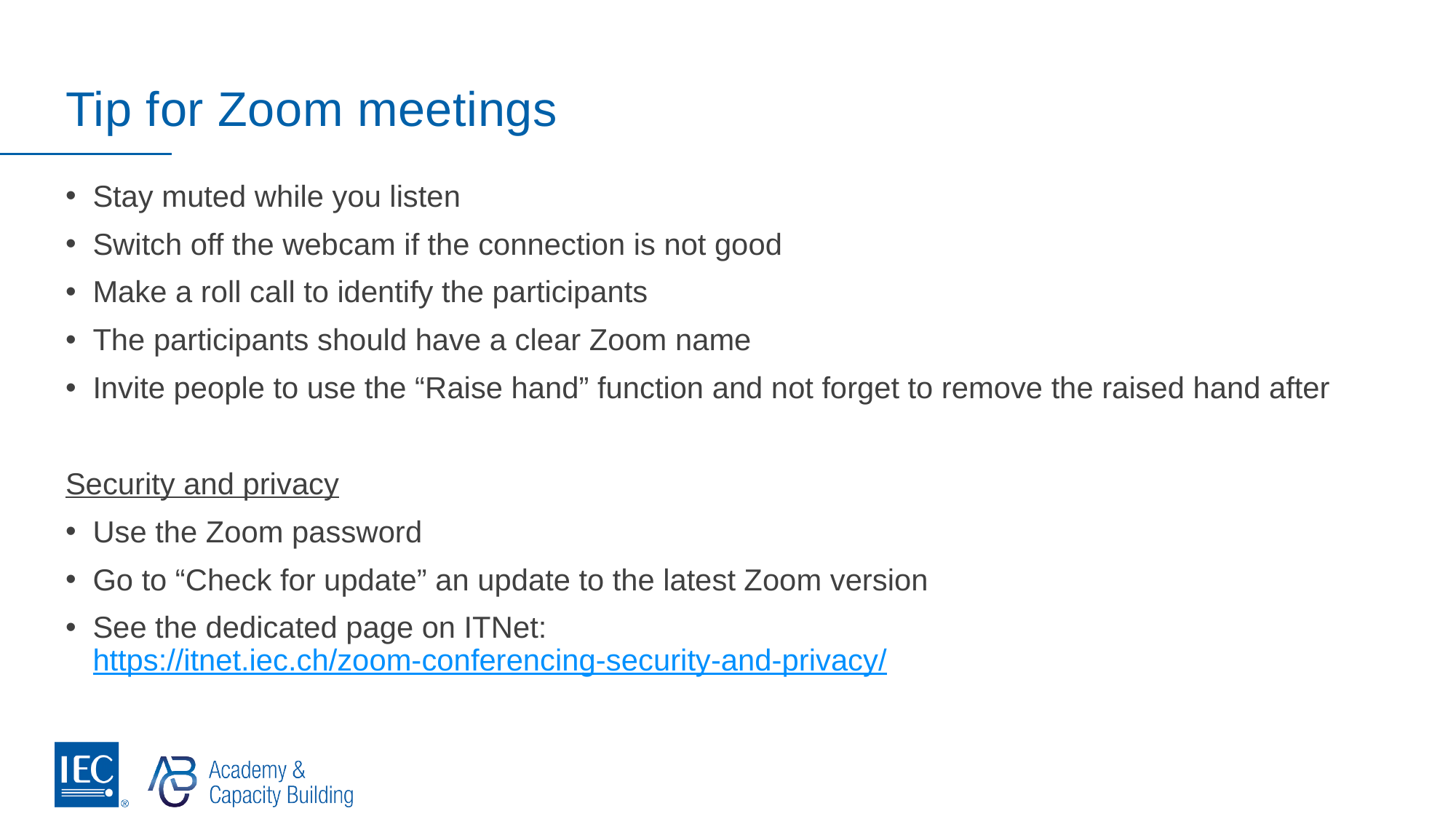

# Tip for Zoom meetings
Stay muted while you listen
Switch off the webcam if the connection is not good
Make a roll call to identify the participants
The participants should have a clear Zoom name
Invite people to use the “Raise hand” function and not forget to remove the raised hand after

Security and privacy
Use the Zoom password
Go to “Check for update” an update to the latest Zoom version
See the dedicated page on ITNet:
https://itnet.iec.ch/zoom-conferencing-security-and-privacy/